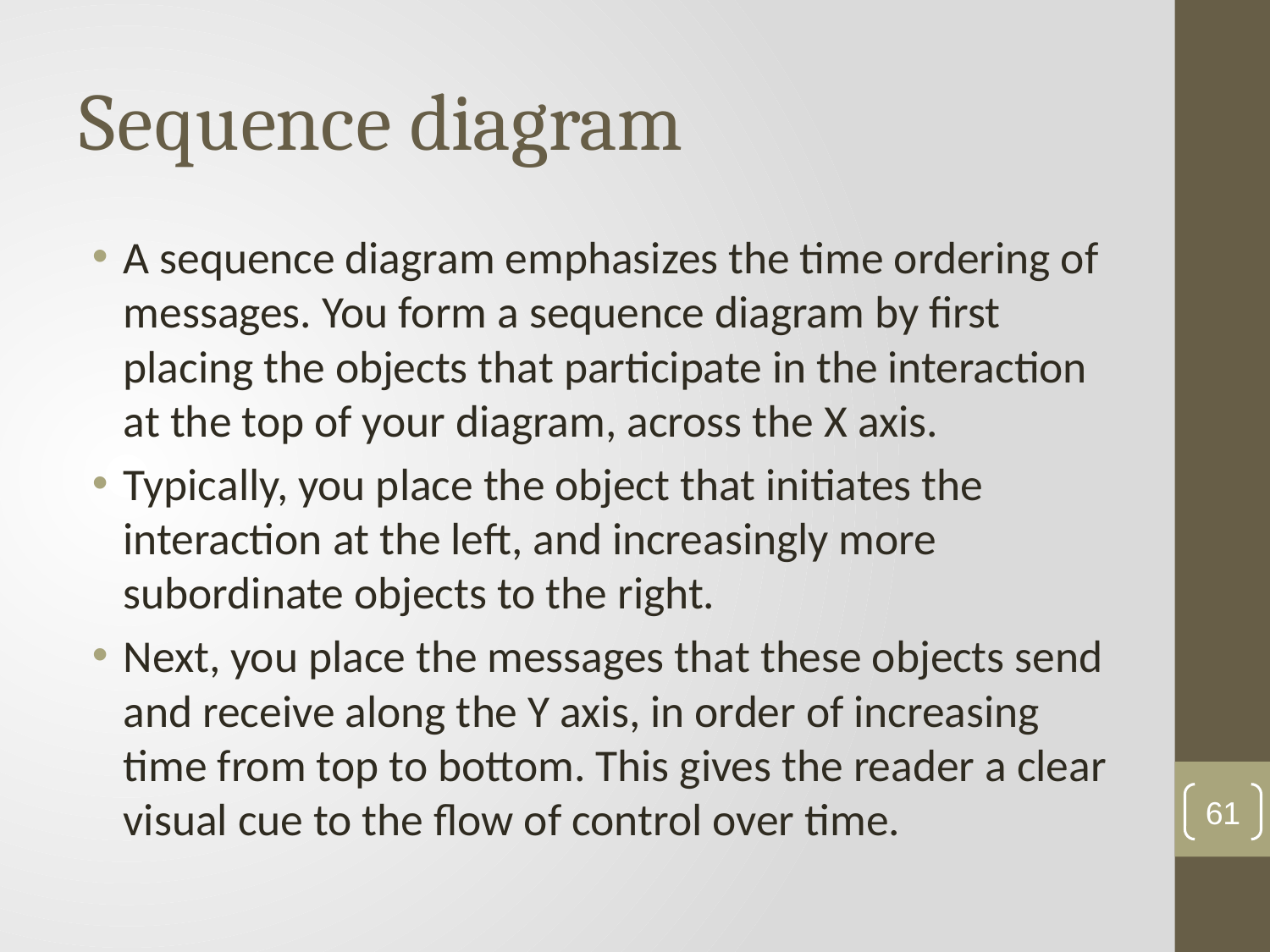

# Sequence diagram
A sequence diagram emphasizes the time ordering of messages. You form a sequence diagram by first placing the objects that participate in the interaction at the top of your diagram, across the X axis.
Typically, you place the object that initiates the interaction at the left, and increasingly more subordinate objects to the right.
Next, you place the messages that these objects send and receive along the Y axis, in order of increasing time from top to bottom. This gives the reader a clear visual cue to the flow of control over time.
61